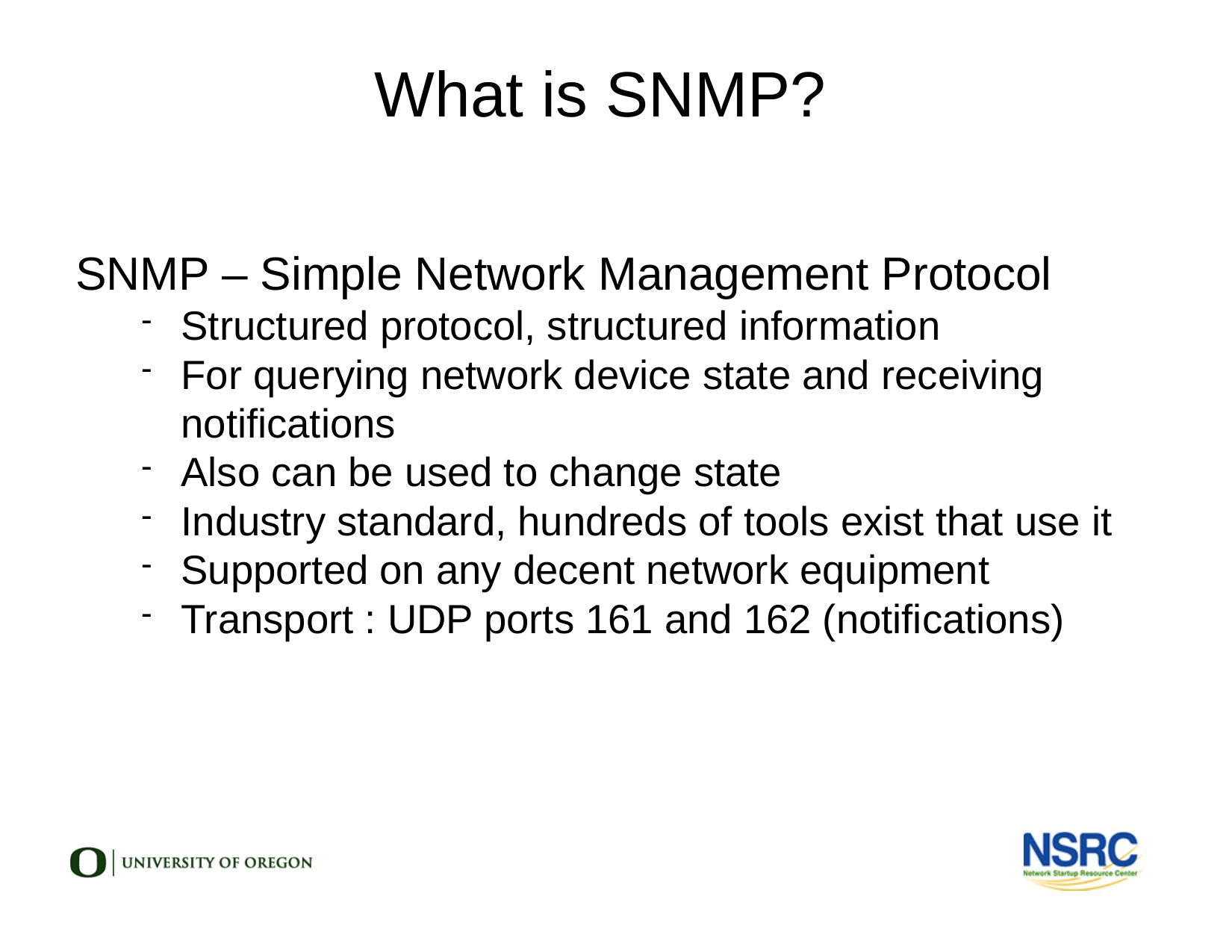

What is SNMP?

SNMP – Simple Network Management Protocol
Structured protocol, structured information
For querying network device state and receiving notifications
Also can be used to change state
Industry standard, hundreds of tools exist that use it
Supported on any decent network equipment
Transport : UDP ports 161 and 162 (notifications)